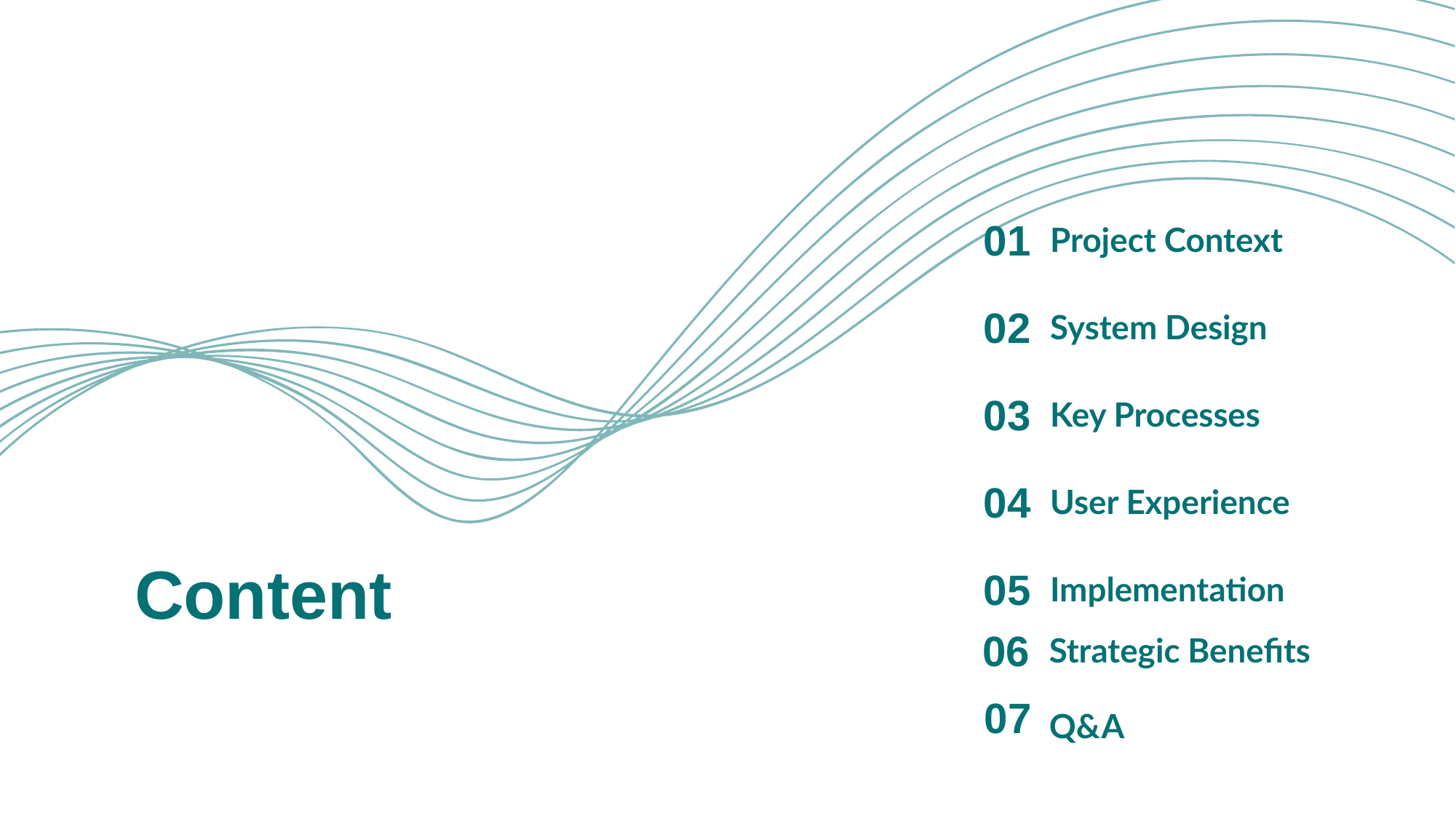

01
Project Context
02
System Design
03
Key Processes
04
User Experience
# Content
05
Implementation
06
Strategic Benefits
07
Q&A